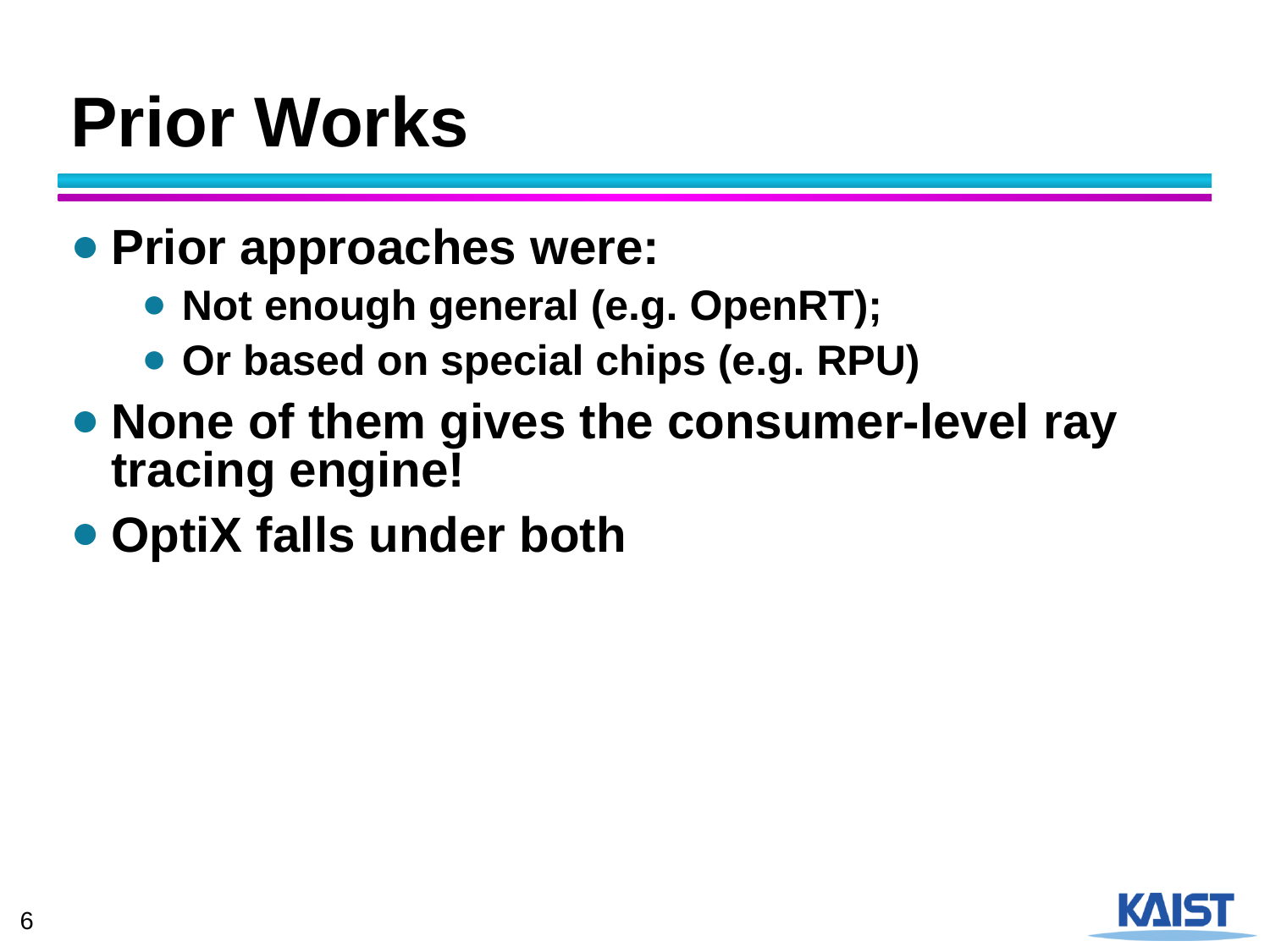

# Prior Works
Prior approaches were:
Not enough general (e.g. OpenRT);
Or based on special chips (e.g. RPU)
None of them gives the consumer-level ray tracing engine!
OptiX falls under both